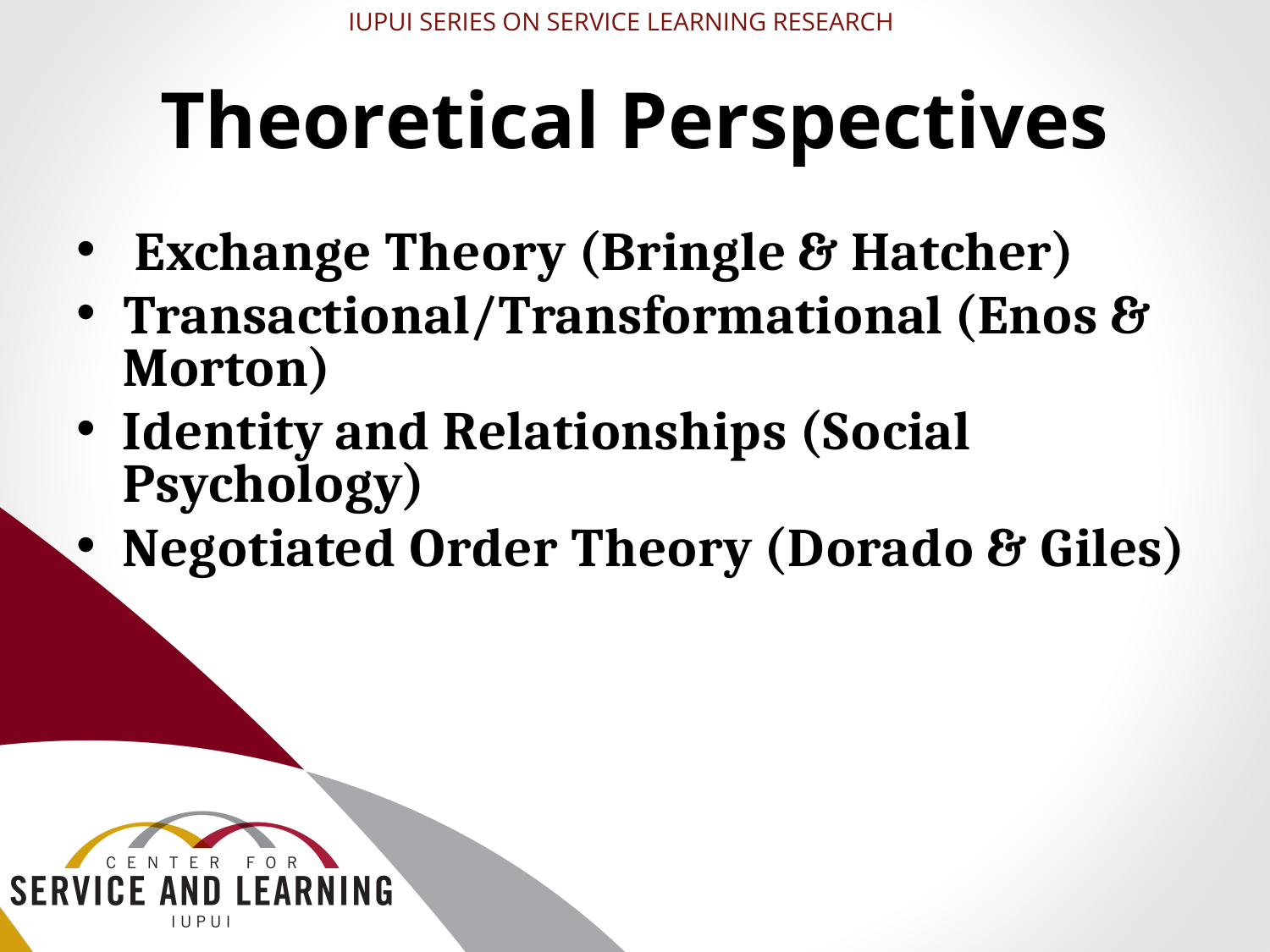

IUPUI SERIES ON SERVICE LEARNING RESEARCH
# Theoretical Perspectives
 Exchange Theory (Bringle & Hatcher)
Transactional/Transformational (Enos & Morton)
Identity and Relationships (Social Psychology)
Negotiated Order Theory (Dorado & Giles)